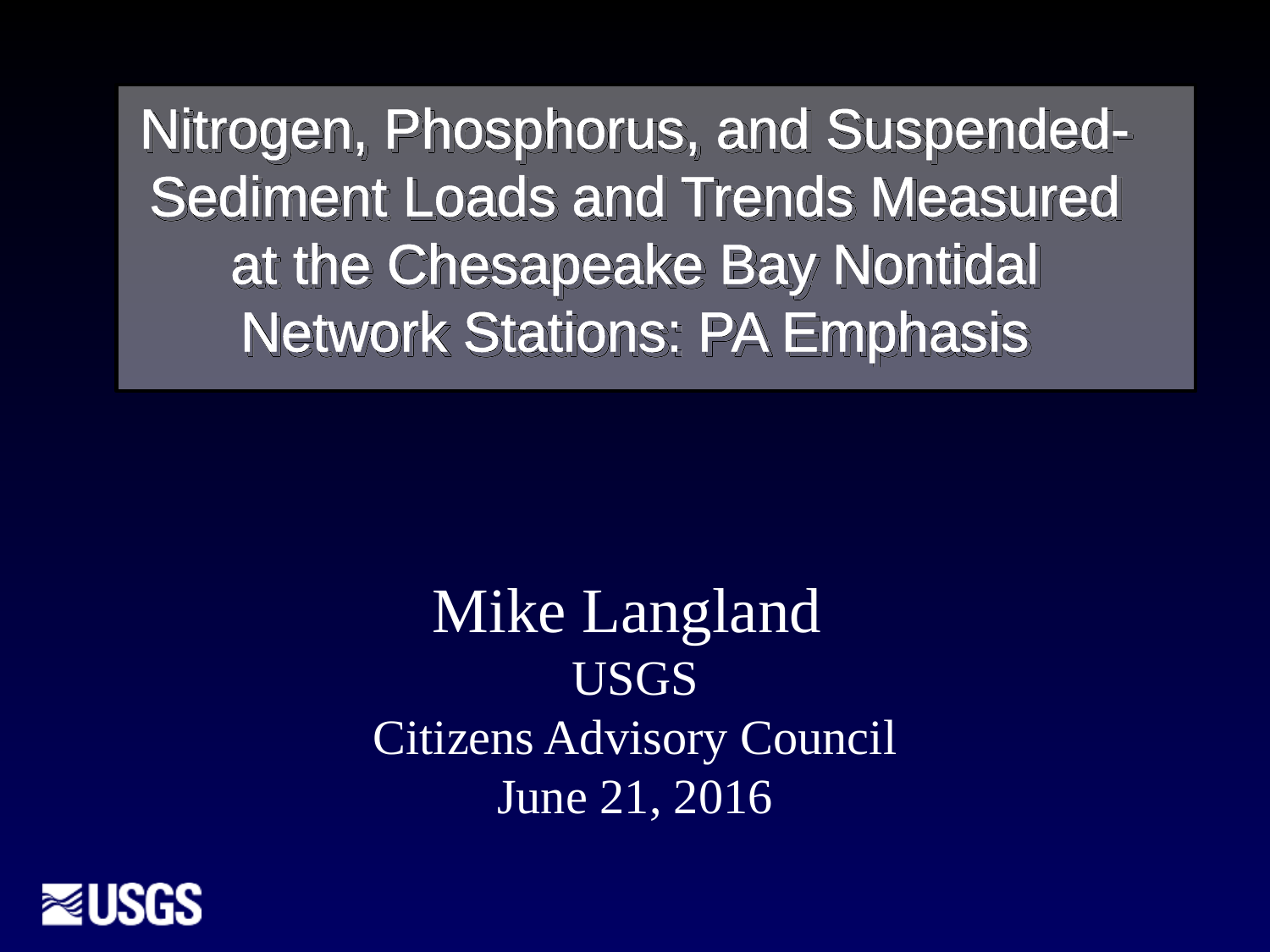

# Nitrogen, Phosphorus, and Suspended-Sediment Loads and Trends Measured at the Chesapeake Bay Nontidal Network Stations: PA Emphasis

Mike Langland
USGS
Citizens Advisory Council
June 21, 2016